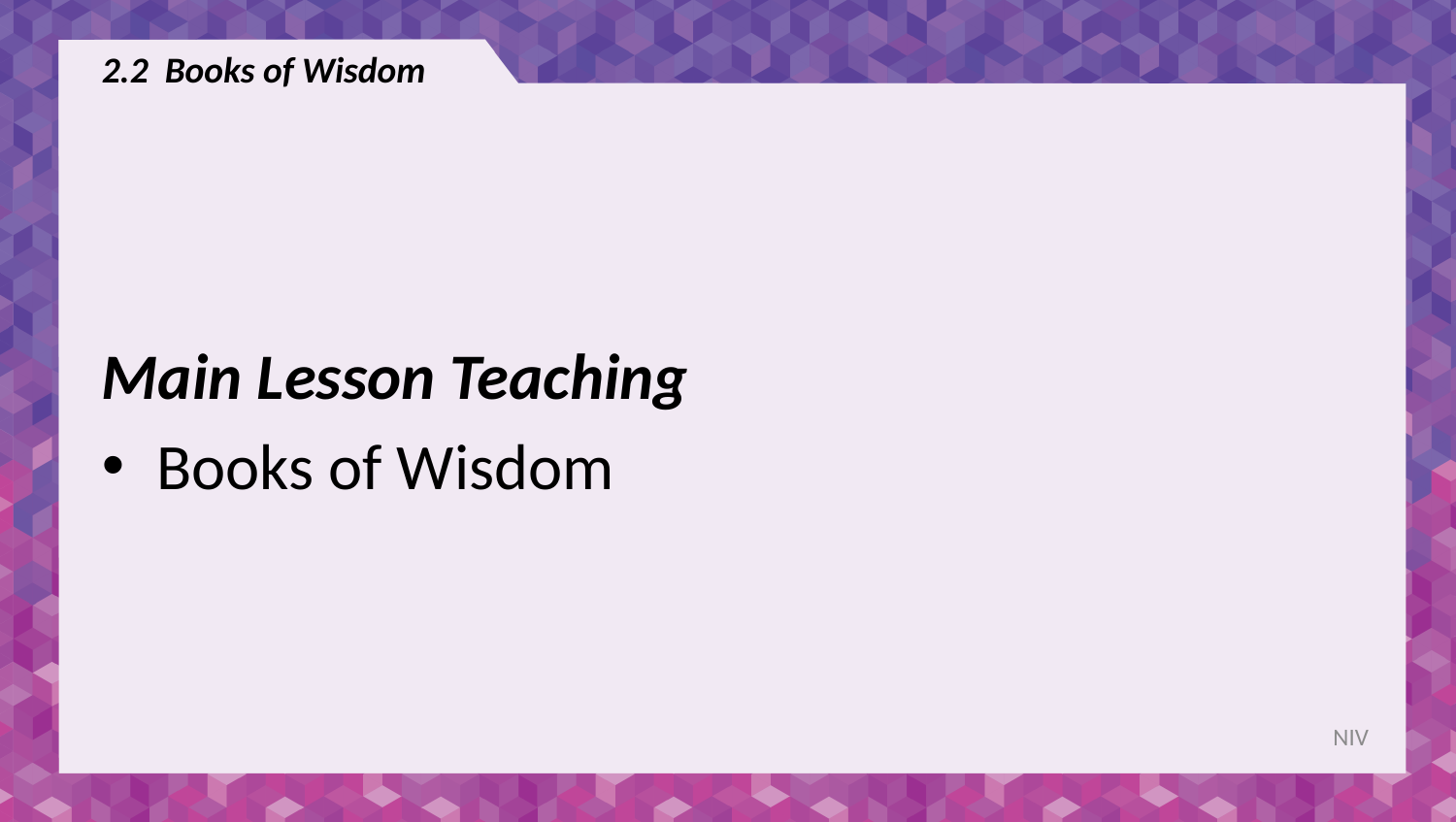

# 2.2  Books of Wisdom
Main Lesson Teaching
Books of Wisdom
NIV